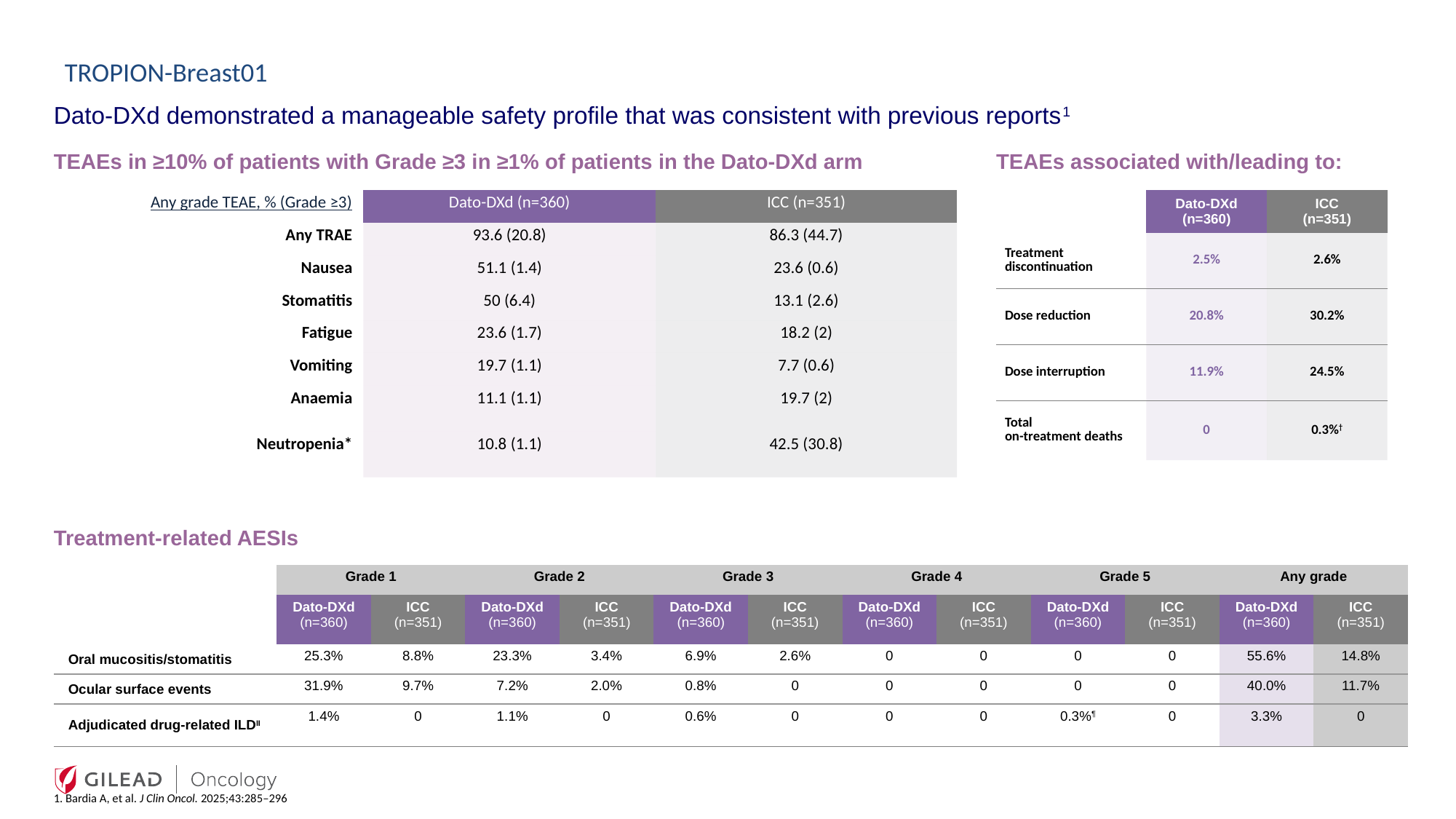

# TROPION-Breast01
Dato-DXd demonstrated a manageable safety profile that was consistent with previous reports1

TEAEs in ≥10% of patients with Grade ≥3 in ≥1% of patients in the Dato-DXd arm
TEAEs associated with/leading to:
| Any grade TEAE, % (Grade ≥3) | Dato-DXd (n=360) | ICC (n=351) |
| --- | --- | --- |
| Any TRAE | 93.6 (20.8) | 86.3 (44.7) |
| Nausea | 51.1 (1.4) | 23.6 (0.6) |
| Stomatitis | 50 (6.4) | 13.1 (2.6) |
| Fatigue | 23.6 (1.7) | 18.2 (2) |
| Vomiting | 19.7 (1.1) | 7.7 (0.6) |
| Anaemia | 11.1 (1.1) | 19.7 (2) |
| Neutropenia\* | 10.8 (1.1) | 42.5 (30.8) |
|  | Dato-DXd (n=360) | ICC (n=351) |
| --- | --- | --- |
| Treatment discontinuation | 2.5% | 2.6% |
| Dose reduction | 20.8% | 30.2% |
| Dose interruption | 11.9% | 24.5% |
| Total on-treatment deaths | 0 | 0.3%† |
Treatment-related AESIs
| | | Grade 1 |  | Grade 2 |  | Grade 3 |  | Grade 4 |  | Grade 5 |  | Any grade |  |
| --- | --- | --- | --- | --- | --- | --- | --- | --- | --- | --- | --- | --- |
|  | Dato-DXd (n=360) | ICC (n=351) | Dato-DXd (n=360) | ICC (n=351) | Dato-DXd (n=360) | ICC (n=351) | Dato-DXd (n=360) | ICC (n=351) | Dato-DXd (n=360) | ICC (n=351) | Dato-DXd (n=360) | ICC (n=351) |
| Oral mucositis/stomatitis | 25.3% | 8.8% | 23.3% | 3.4% | 6.9% | 2.6% | 0 | 0 | 0 | 0 | 55.6% | 14.8% |
| Ocular surface events | 31.9% | 9.7% | 7.2% | 2.0% | 0.8% | 0 | 0 | 0 | 0 | 0 | 40.0% | 11.7% |
| Adjudicated drug-related ILDII | 1.4% | 0 | 1.1% | 0 | 0.6% | 0 | 0 | 0 | 0.3%¶ | 0 | 3.3% | 0 |

1. Bardia A, et al. J Clin Oncol. 2025;43:285–296